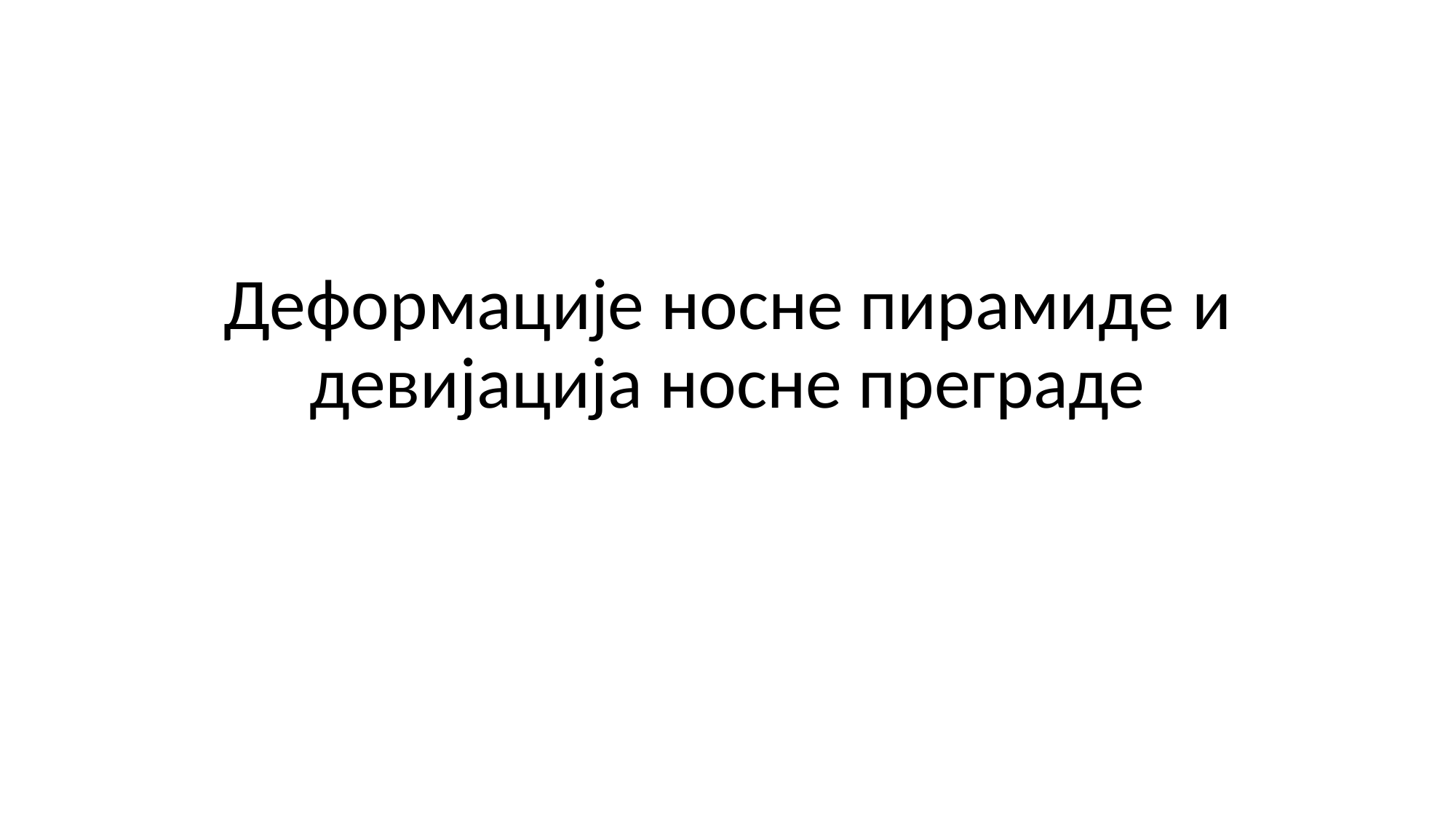

# Деформације носне пирамиде и девијација носне преграде